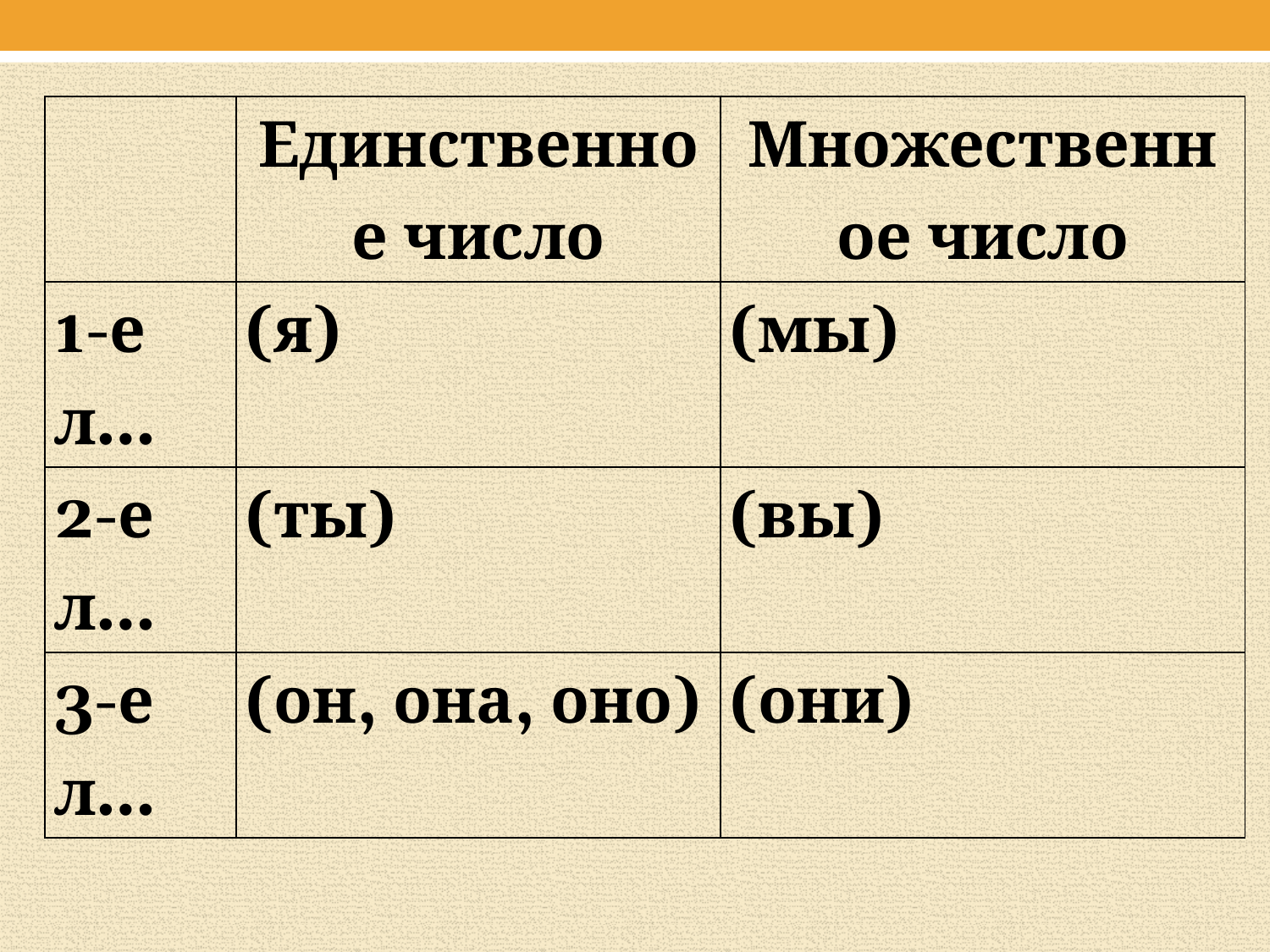

|  | Единственное число | Множественное число |
| --- | --- | --- |
| 1-е л… | (я) | (мы) |
| 2-е л… | (ты) | (вы) |
| 3-е л… | (он, она, оно) | (они) |